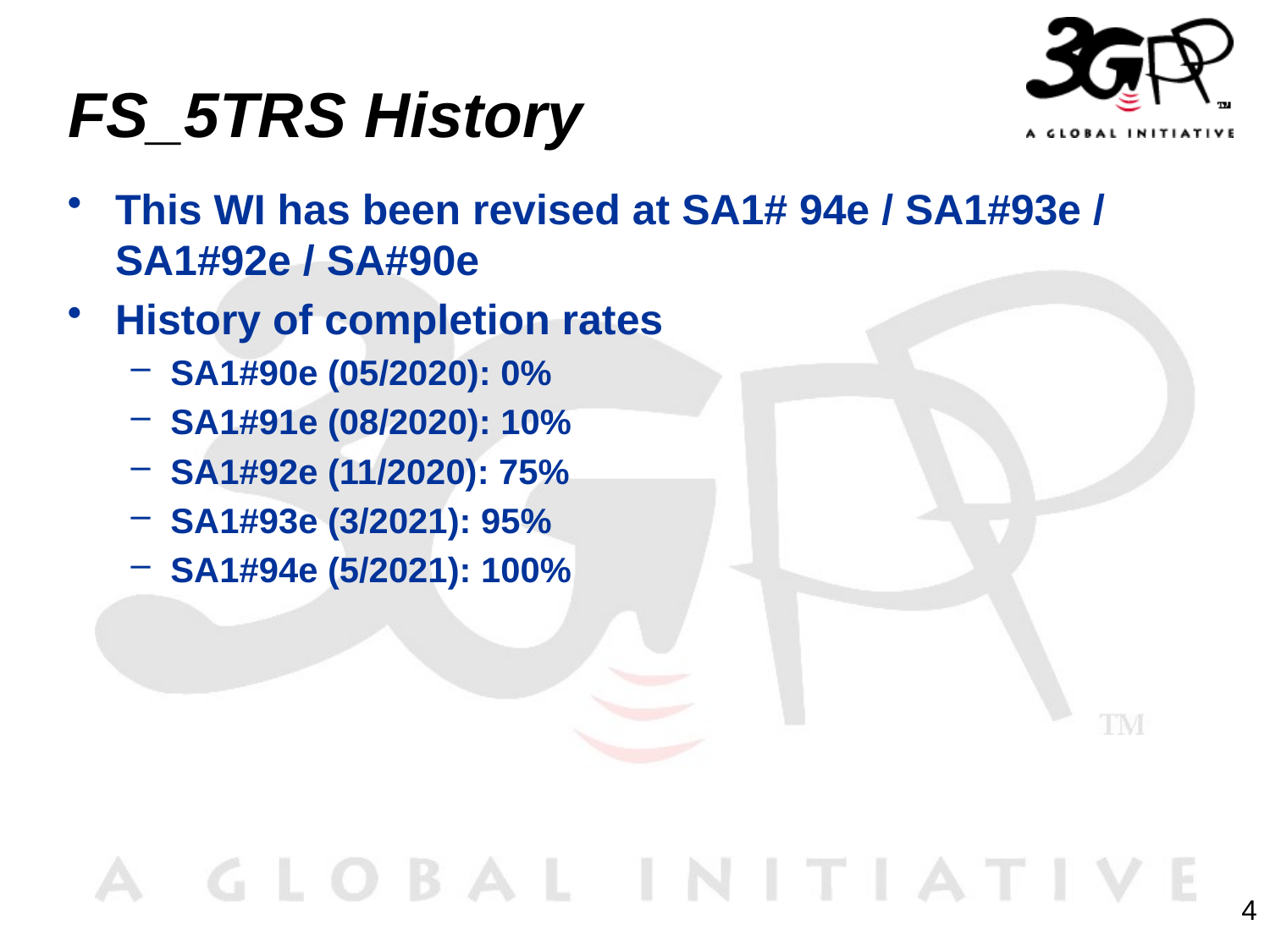

# FS_5TRS History
This WI has been revised at SA1# 94e / SA1#93e / SA1#92e / SA#90e
History of completion rates
SA1#90e (05/2020): 0%
SA1#91e (08/2020): 10%
SA1#92e (11/2020): 75%
SA1#93e (3/2021): 95%
SA1#94e (5/2021): 100%
4